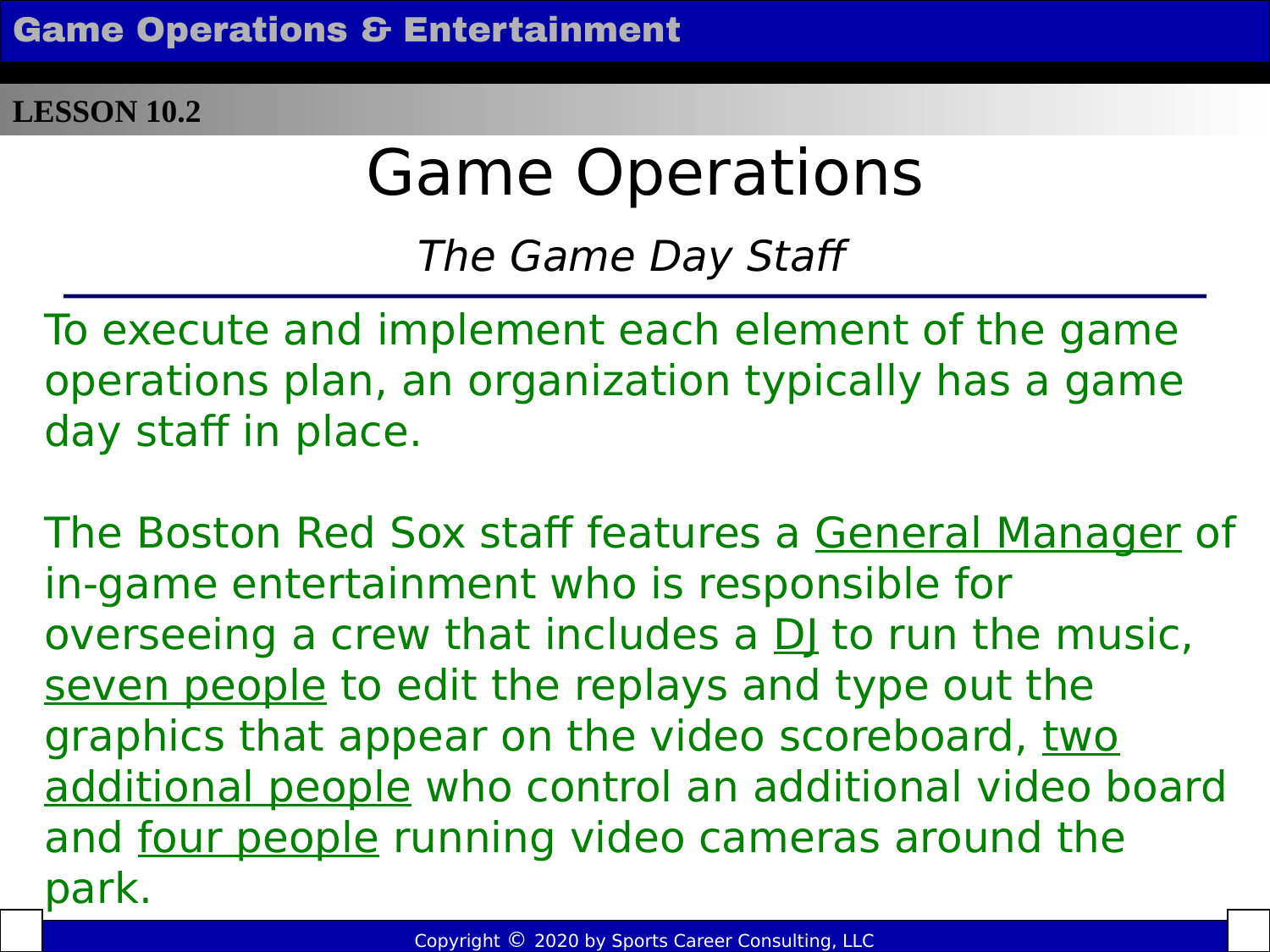

Game Operations & Entertainment
LESSON 10.2
Game Operations
The Game Day Staff
To execute and implement each element of the game operations plan, an organization typically has a game day staff in place.

The Boston Red Sox staff features a General Manager of in-game entertainment who is responsible for overseeing a crew that includes a DJ to run the music, seven people to edit the replays and type out the graphics that appear on the video scoreboard, two additional people who control an additional video board and four people running video cameras around the park.

Copyright © 2020 by Sports Career Consulting, LLC